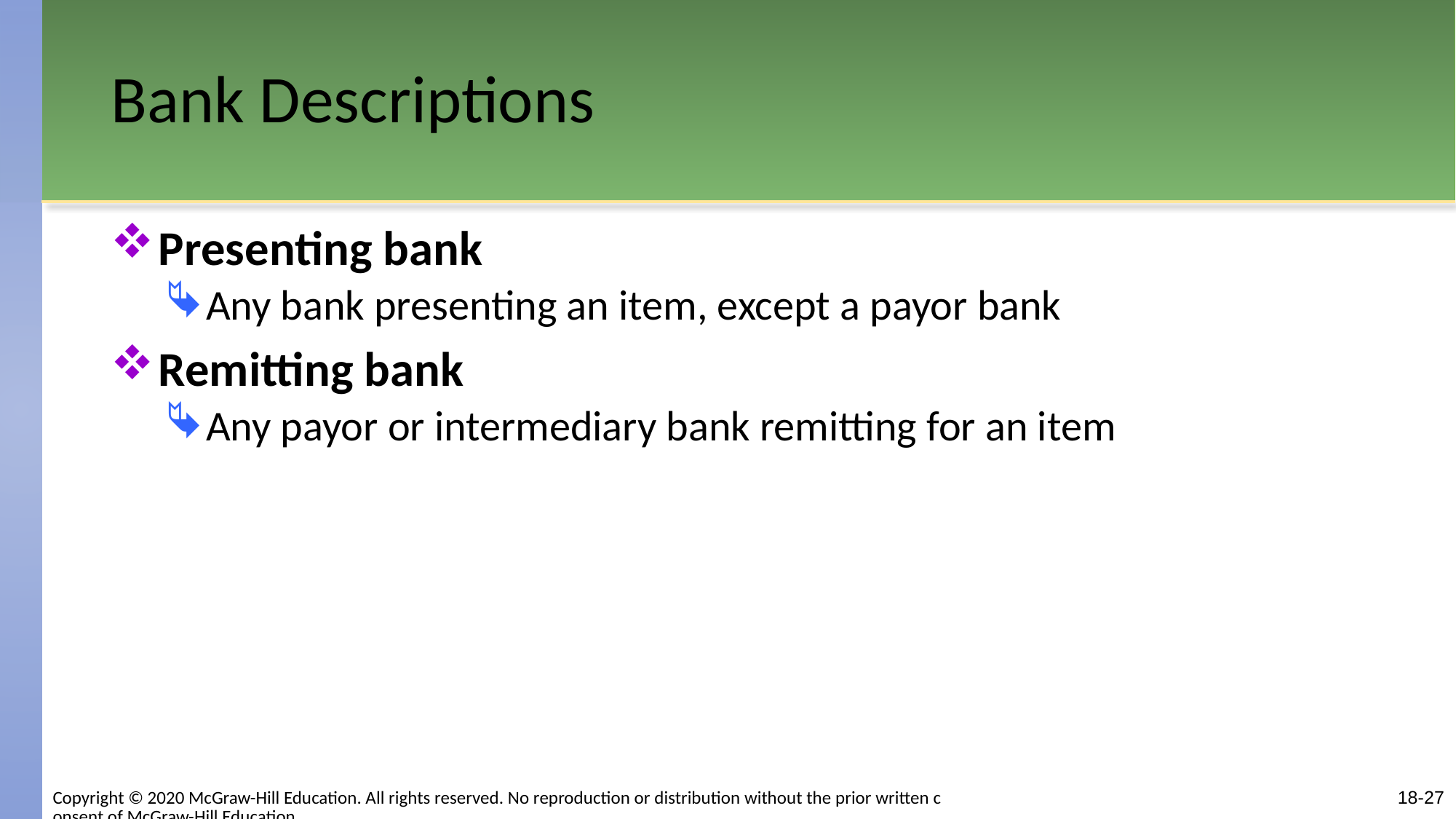

# Bank Descriptions
Presenting bank
Any bank presenting an item, except a payor bank
Remitting bank
Any payor or intermediary bank remitting for an item
Copyright © 2020 McGraw-Hill Education. All rights reserved. No reproduction or distribution without the prior written consent of McGraw-Hill Education.
18-27